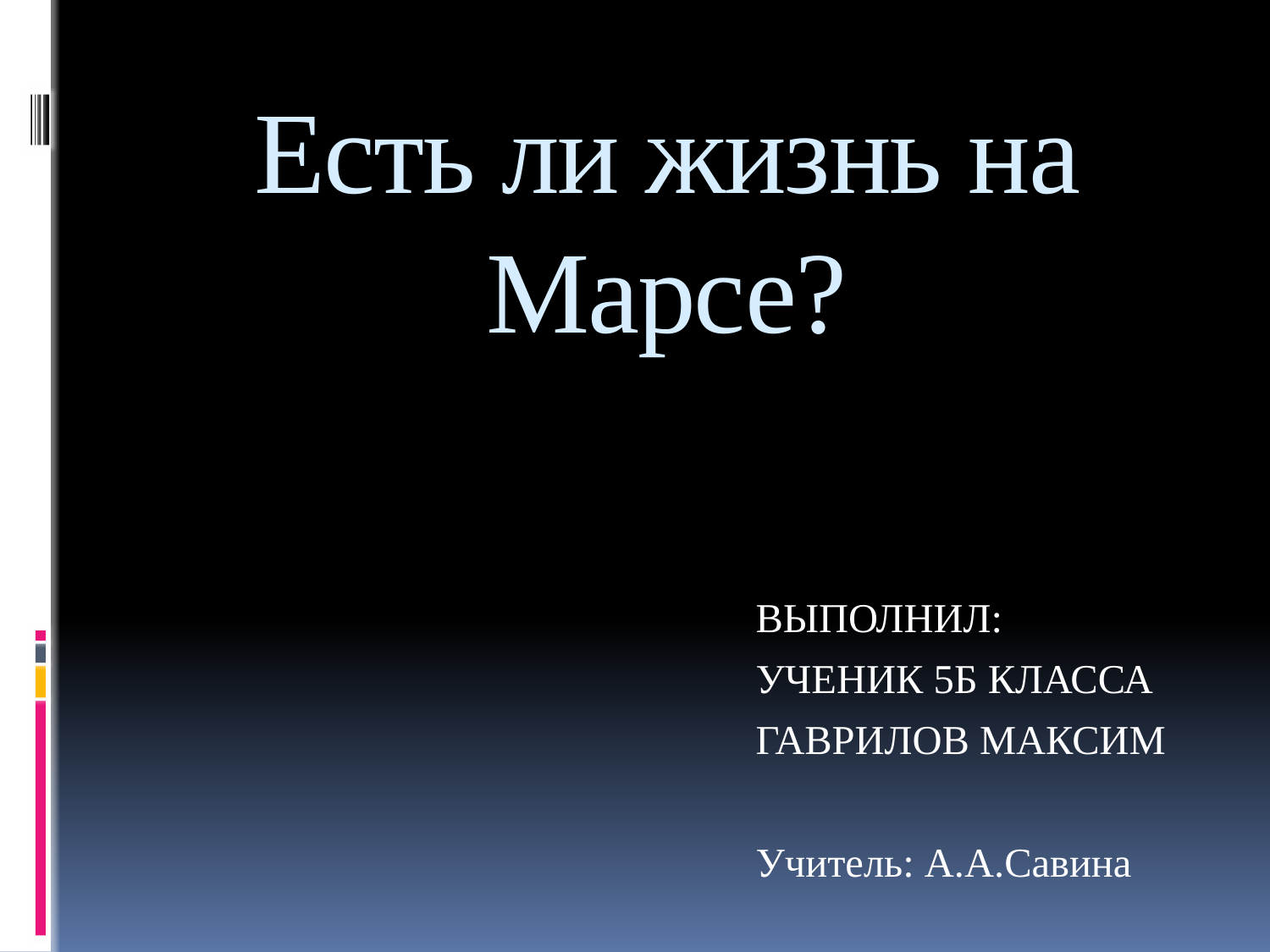

# Есть ли жизнь на Марсе?
ВЫПОЛНИЛ:
УЧЕНИК 5Б КЛАССА
ГАВРИЛОВ МАКСИМ

Учитель: А.А.Савина